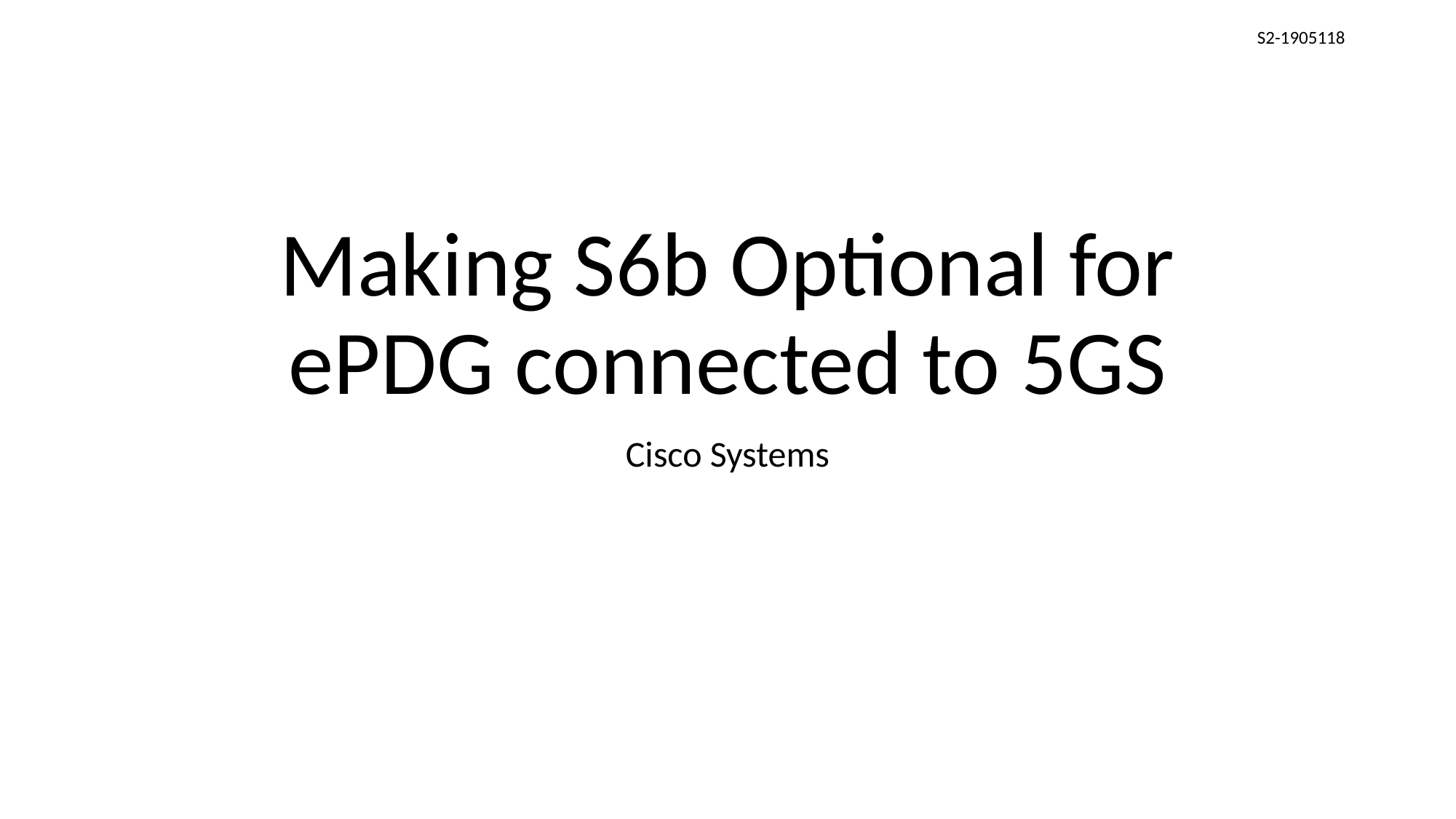

# Making S6b Optional for ePDG connected to 5GS
Cisco Systems